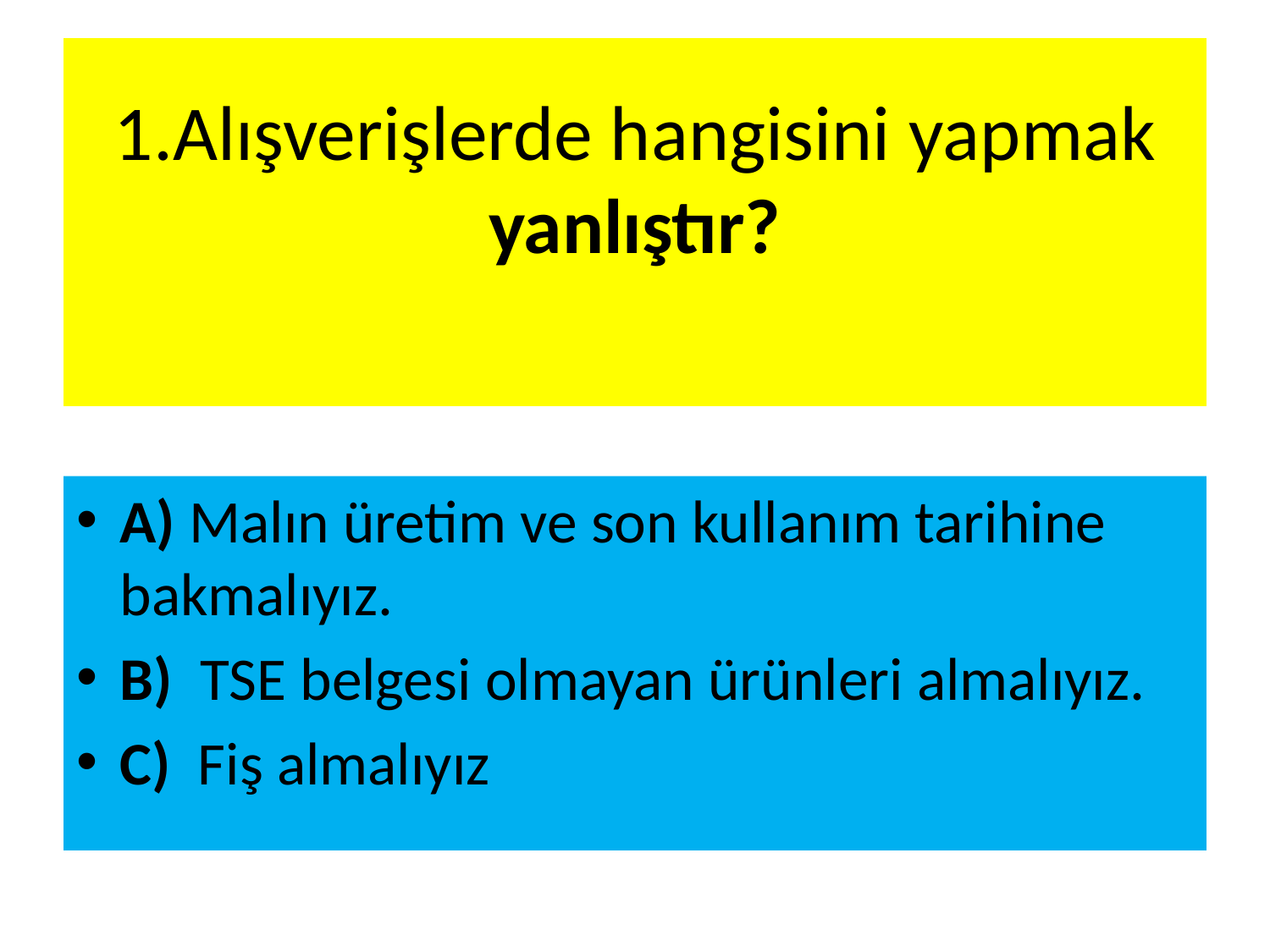

# 1.Alışverişlerde hangisini yapmak yanlıştır?
A) Malın üretim ve son kullanım tarihine bakmalıyız.
B)  TSE belgesi olmayan ürünleri almalıyız.
C)  Fiş almalıyız